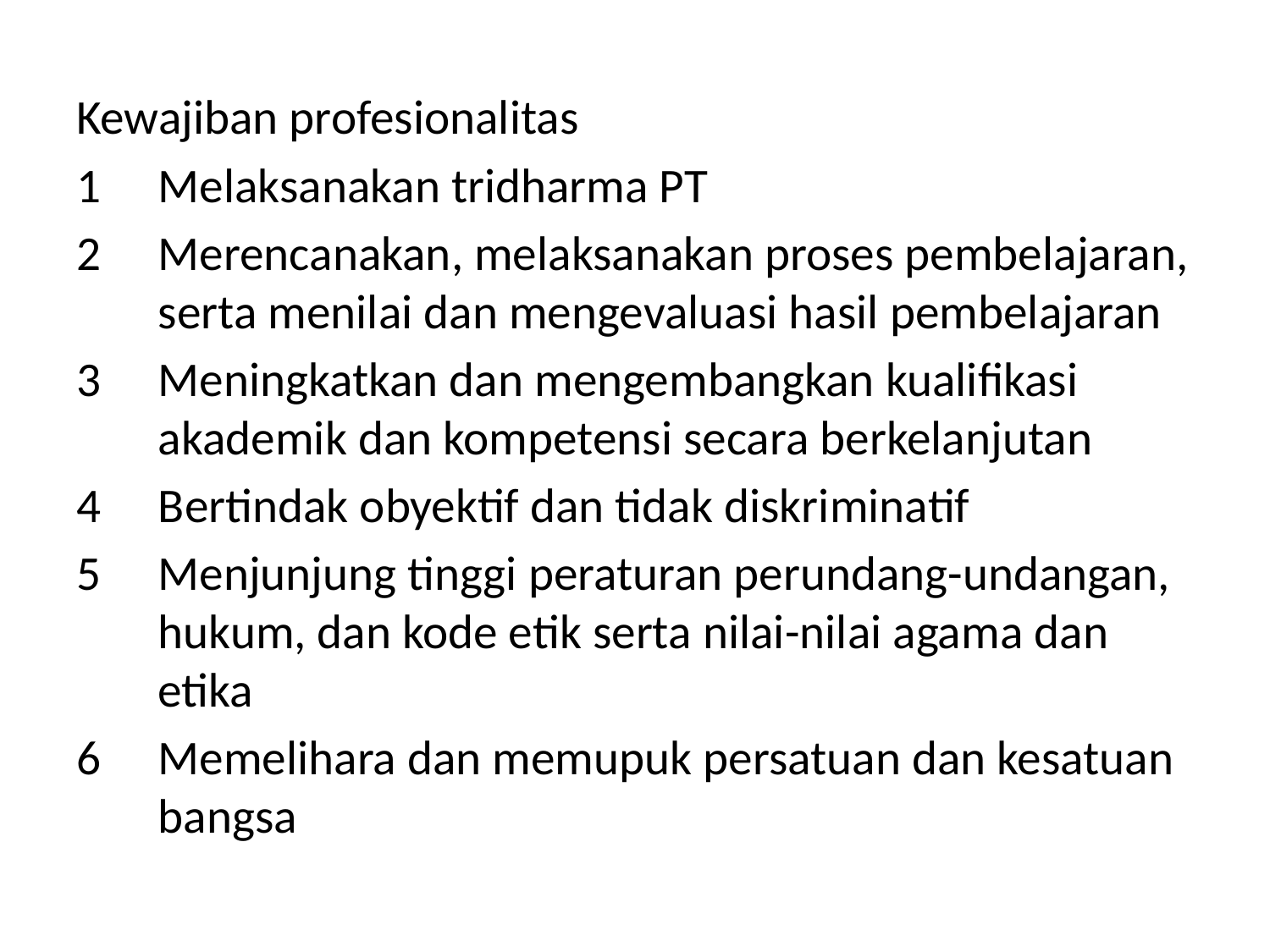

Kewajiban profesionalitas
Melaksanakan tridharma PT
Merencanakan, melaksanakan proses pembelajaran, serta menilai dan mengevaluasi hasil pembelajaran
Meningkatkan dan mengembangkan kualifikasi akademik dan kompetensi secara berkelanjutan
Bertindak obyektif dan tidak diskriminatif
Menjunjung tinggi peraturan perundang-undangan, hukum, dan kode etik serta nilai-nilai agama dan etika
Memelihara dan memupuk persatuan dan kesatuan bangsa